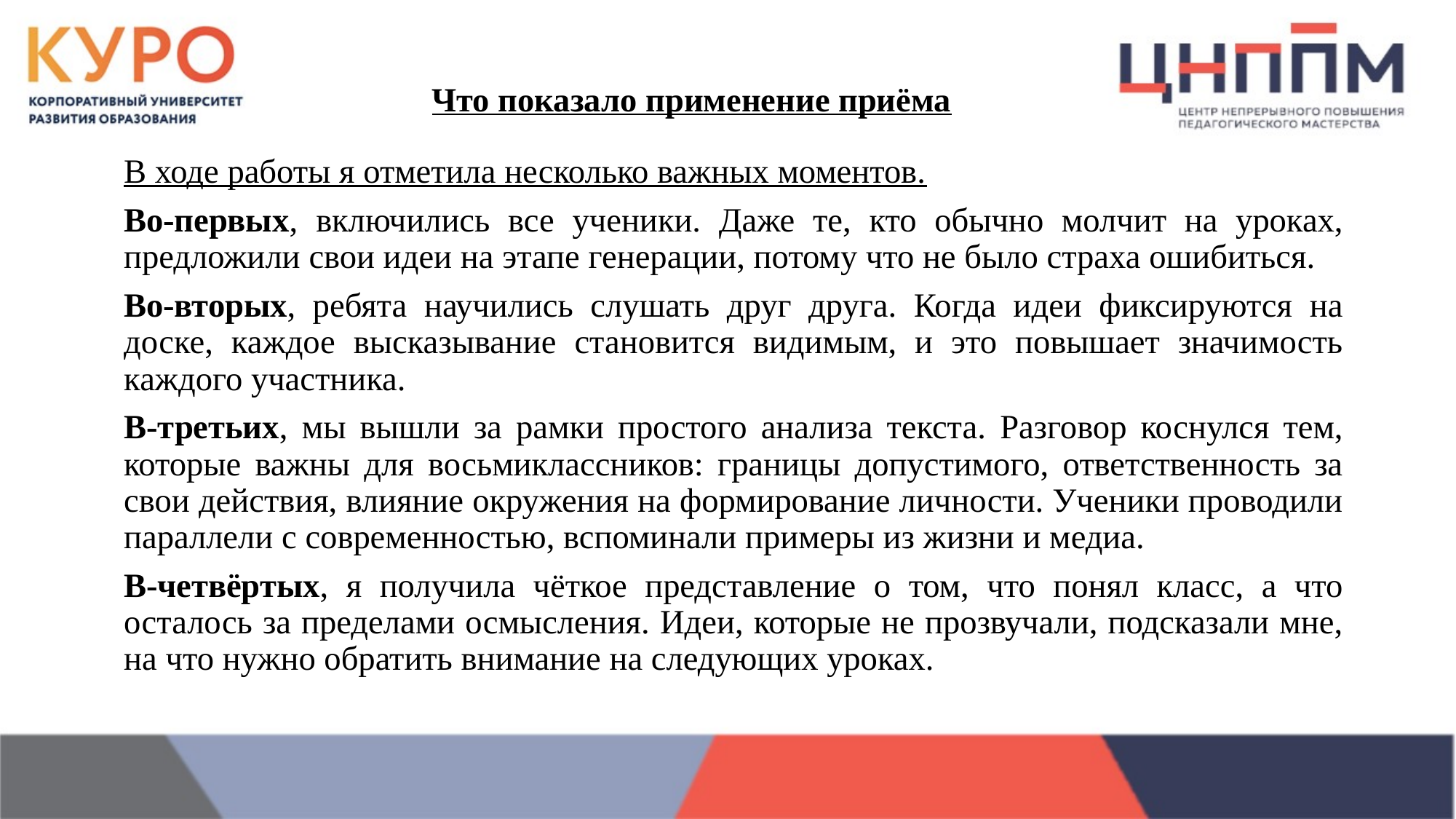

# Что показало применение приёма
В ходе работы я отметила несколько важных моментов.
Во-первых, включились все ученики. Даже те, кто обычно молчит на уроках, предложили свои идеи на этапе генерации, потому что не было страха ошибиться.
Во-вторых, ребята научились слушать друг друга. Когда идеи фиксируются на доске, каждое высказывание становится видимым, и это повышает значимость каждого участника.
В-третьих, мы вышли за рамки простого анализа текста. Разговор коснулся тем, которые важны для восьмиклассников: границы допустимого, ответственность за свои действия, влияние окружения на формирование личности. Ученики проводили параллели с современностью, вспоминали примеры из жизни и медиа.
В-четвёртых, я получила чёткое представление о том, что понял класс, а что осталось за пределами осмысления. Идеи, которые не прозвучали, подсказали мне, на что нужно обратить внимание на следующих уроках.